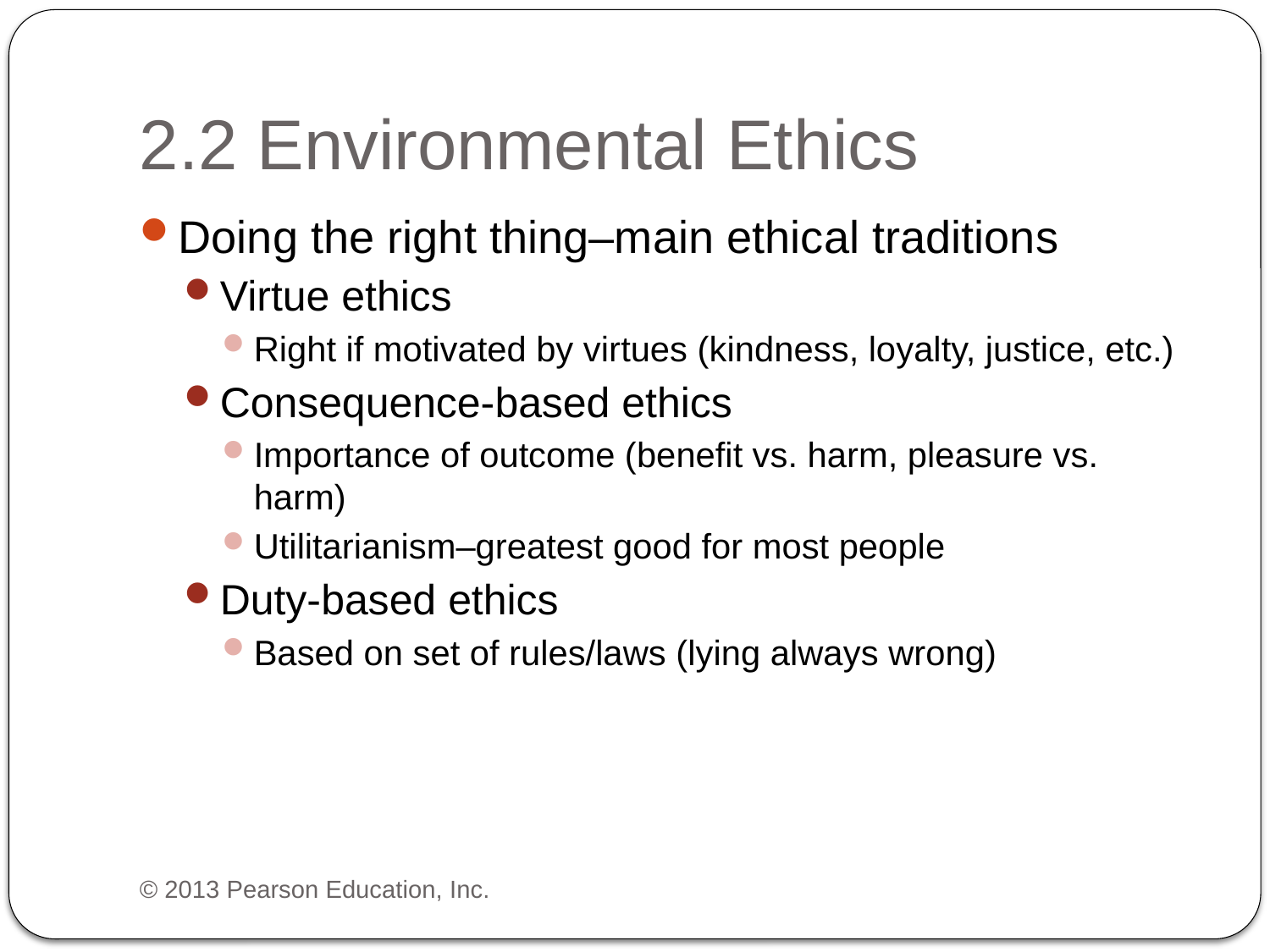

# 2.2 Environmental Ethics
Doing the right thing–main ethical traditions
Virtue ethics
Right if motivated by virtues (kindness, loyalty, justice, etc.)
Consequence-based ethics
Importance of outcome (benefit vs. harm, pleasure vs. harm)
Utilitarianism–greatest good for most people
Duty-based ethics
Based on set of rules/laws (lying always wrong)
© 2013 Pearson Education, Inc.